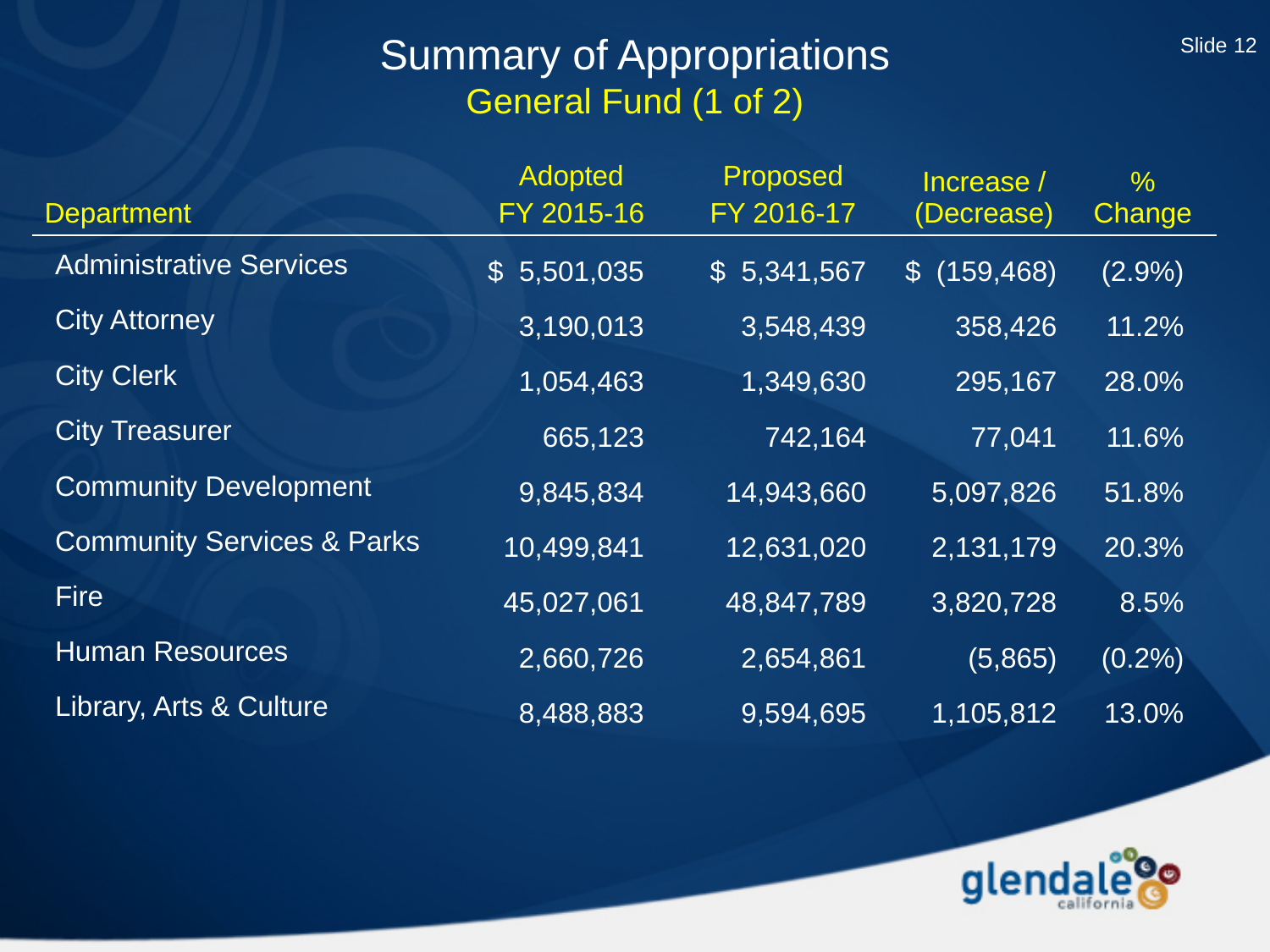

Slide 12
# Summary of Appropriations General Fund (1 of 2)
| Department | Adopted FY 2015-16 | Proposed FY 2016-17 | Increase / (Decrease) | % Change |
| --- | --- | --- | --- | --- |
|  |  |  |  |  |
| Administrative Services | $ 5,501,035 | $ 5,341,567 | $ (159,468) | (2.9%) |
| --- | --- | --- | --- | --- |
| City Attorney | 3,190,013 | 3,548,439 | 358,426 | 11.2% |
| City Clerk | 1,054,463 | 1,349,630 | 295,167 | 28.0% |
| City Treasurer | 665,123 | 742,164 | 77,041 | 11.6% |
| Community Development | 9,845,834 | 14,943,660 | 5,097,826 | 51.8% |
| Community Services & Parks | 10,499,841 | 12,631,020 | 2,131,179 | 20.3% |
| Fire | 45,027,061 | 48,847,789 | 3,820,728 | 8.5% |
| Human Resources | 2,660,726 | 2,654,861 | (5,865) | (0.2%) |
| Library, Arts & Culture | 8,488,883 | 9,594,695 | 1,105,812 | 13.0% |